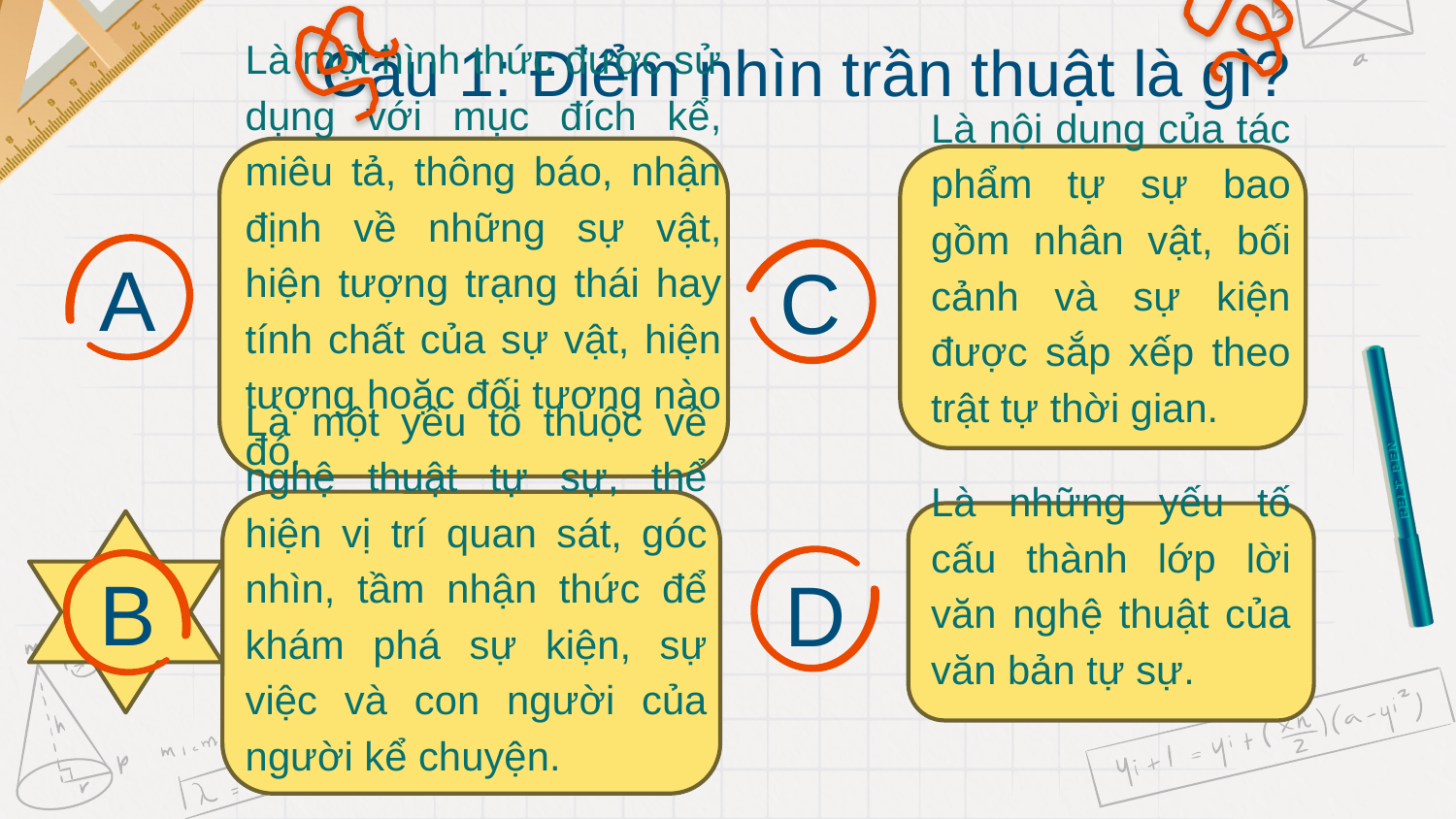

# Câu 1: Điểm nhìn trần thuật là gì?

Là nội dung của tác phẩm tự sự bao gồm nhân vật, bối cảnh và sự kiện được sắp xếp theo trật tự thời gian.
Là một hình thức được sử dụng với mục đích kể, miêu tả, thông báo, nhận định về những sự vật, hiện tượng trạng thái hay tính chất của sự vật, hiện tượng hoặc đối tượng nào đó.

A
C
Là một yếu tố thuộc về nghệ thuật tự sự, thể hiện vị trí quan sát, góc nhìn, tầm nhận thức để khám phá sự kiện, sự việc và con người của người kể chuyện.

Là những yếu tố cấu thành lớp lời văn nghệ thuật của văn bản tự sự.

B
D